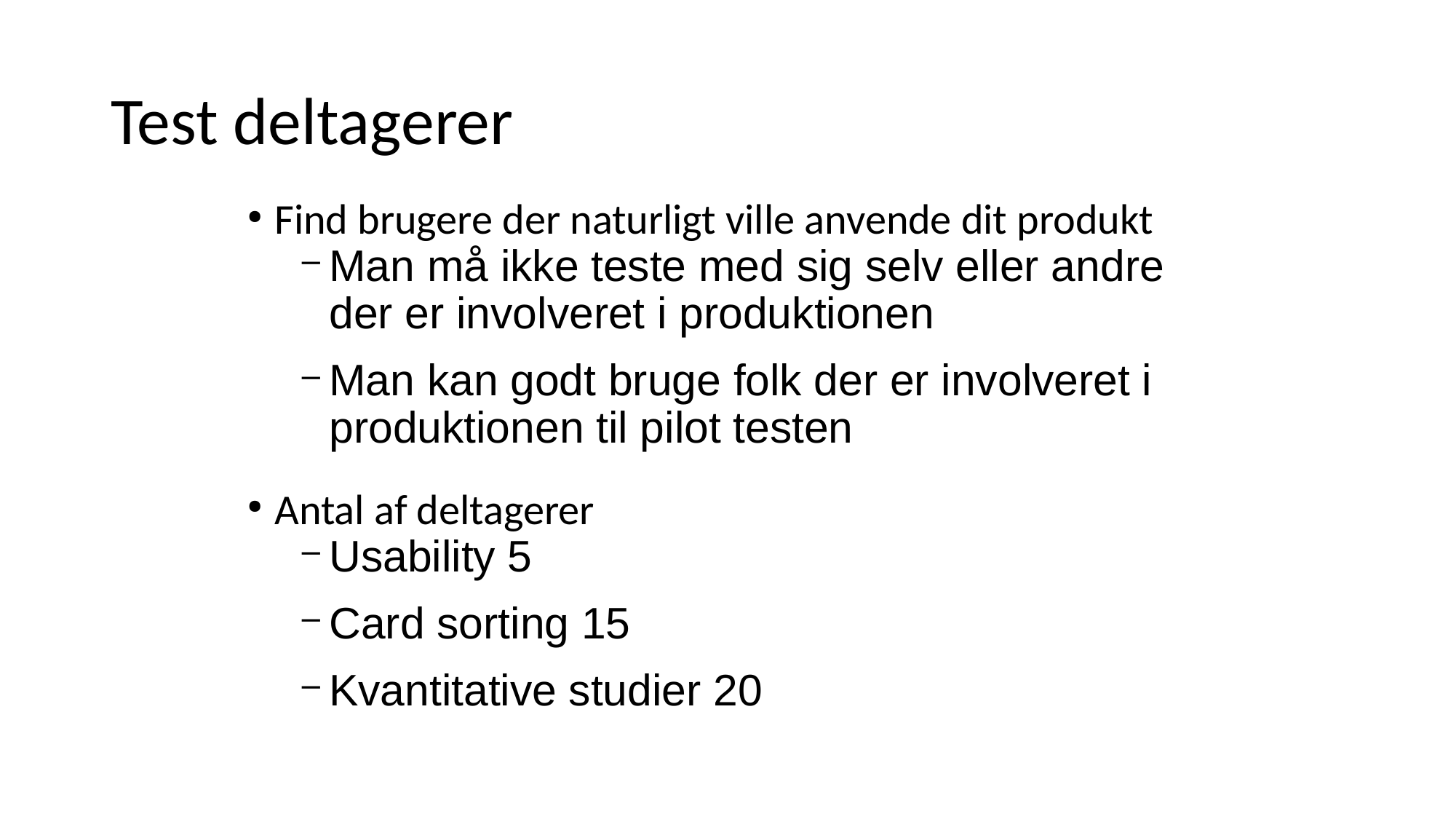

Test deltagerer
Find brugere der naturligt ville anvende dit produkt
Man må ikke teste med sig selv eller andre der er involveret i produktionen
Man kan godt bruge folk der er involveret i produktionen til pilot testen
Antal af deltagerer
Usability 5
Card sorting 15
Kvantitative studier 20